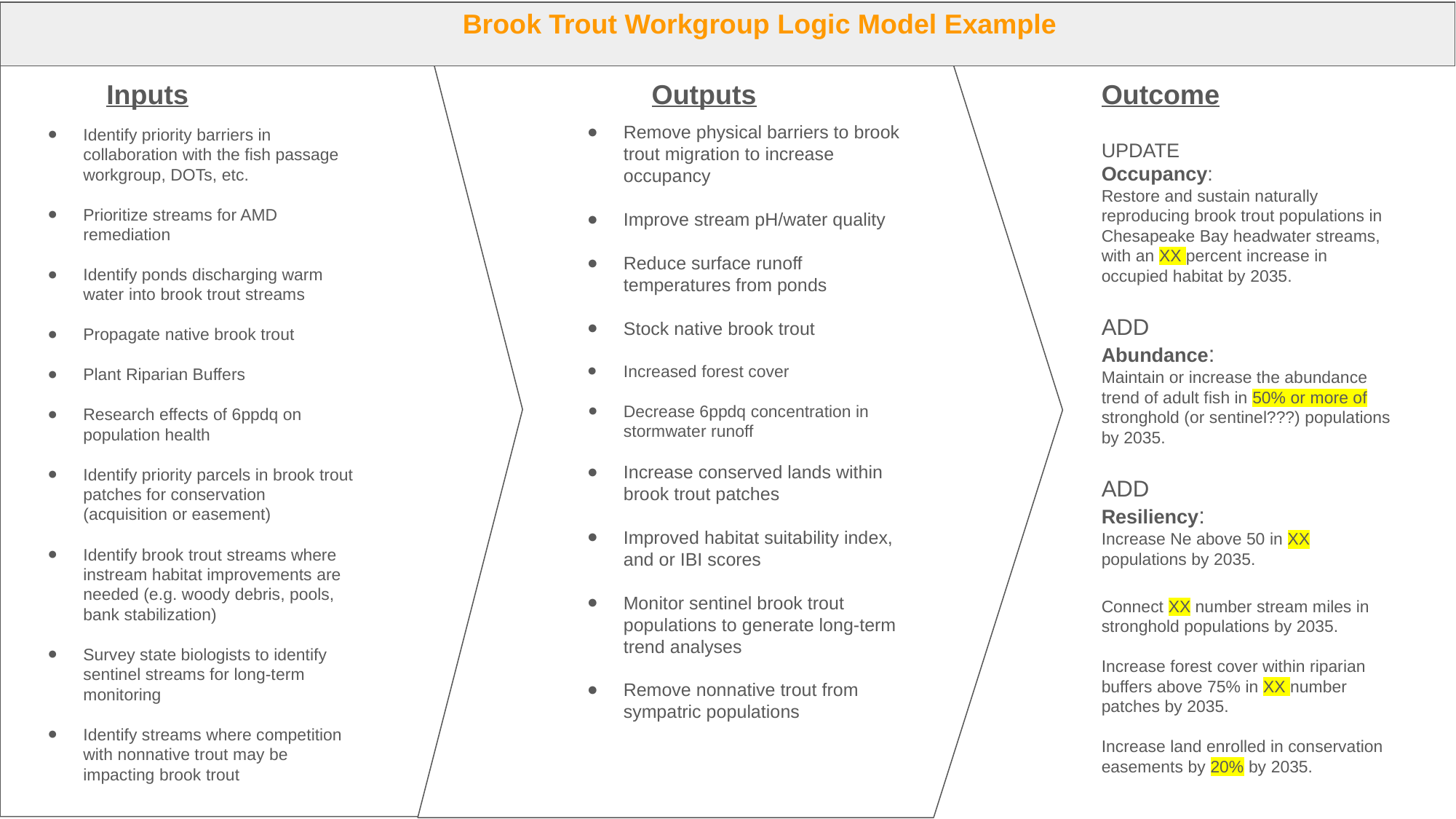

Brook Trout Workgroup Logic Model Example

Inputs
Outputs
Outcome

Remove physical barriers to brook trout migration to increase occupancy

Improve stream pH/water quality

Reduce surface runoff temperatures from ponds

Stock native brook trout

Increased forest cover

Decrease 6ppdq concentration in stormwater runoff

Increase conserved lands within brook trout patches

Improved habitat suitability index, and or IBI scores

Monitor sentinel brook trout populations to generate long-term trend analyses

Remove nonnative trout from sympatric populations
Identify priority barriers in collaboration with the fish passage workgroup, DOTs, etc.

Prioritize streams for AMD remediation

Identify ponds discharging warm water into brook trout streams

Propagate native brook trout

Plant Riparian Buffers

Research effects of 6ppdq on population health

Identify priority parcels in brook trout patches for conservation (acquisition or easement)

Identify brook trout streams where instream habitat improvements are needed (e.g. woody debris, pools, bank stabilization)

Survey state biologists to identify sentinel streams for long-term monitoring

Identify streams where competition with nonnative trout may be impacting brook trout
A good outcome is: (Secret Sauce)
Clear in its objective
Measurable
Has a monitoring program that supports and reinforces the outcome
Has partner commitment
Resources identified and/or available to support the efforts necessary to achieve  the outcome.
Centering the work on benefits to people and living resources, not solely water quality.
UPDATE
Occupancy:
Restore and sustain naturally reproducing brook trout populations in Chesapeake Bay headwater streams, with an XX percent increase in occupied habitat by 2035.

ADD
Abundance:
Maintain or increase the abundance  trend of adult fish in 50% or more of stronghold (or sentinel???) populations by 2035.

ADD
Resiliency:
Increase Ne above 50 in XX populations by 2035.

Connect XX number stream miles in stronghold populations by 2035.

Increase forest cover within riparian buffers above 75% in XX number patches by 2035.

Increase land enrolled in conservation easements by 20% by 2035.